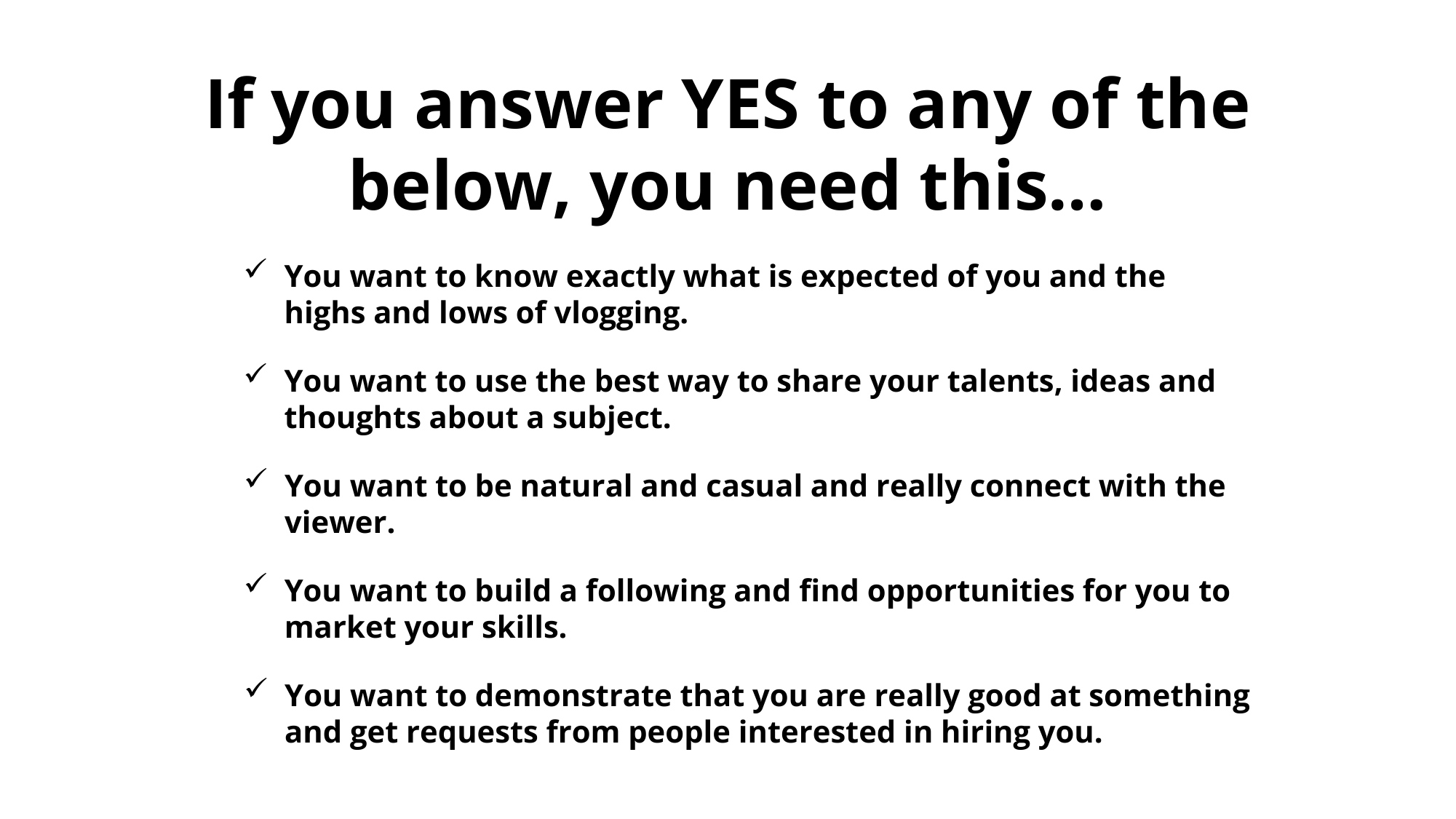

If you answer YES to any of the below, you need this…
You want to know exactly what is expected of you and the highs and lows of vlogging.
You want to use the best way to share your talents, ideas and thoughts about a subject.
You want to be natural and casual and really connect with the viewer.
You want to build a following and find opportunities for you to market your skills.
You want to demonstrate that you are really good at something and get requests from people interested in hiring you.